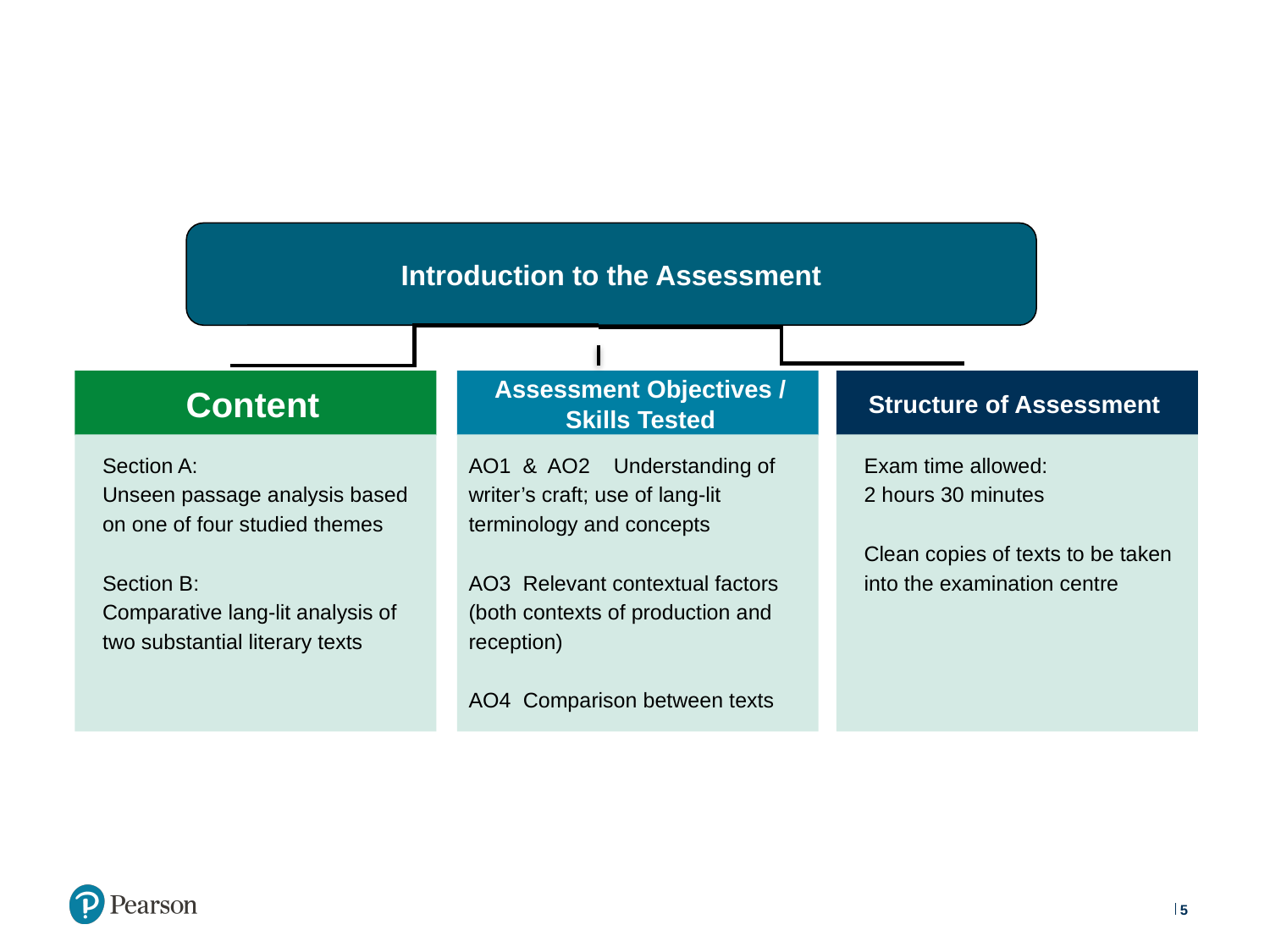

Introduction to the Assessment
Content
Assessment Objectives / Skills Tested
Structure of Assessment
Section A:
Unseen passage analysis based on one of four studied themes

Section B:
Comparative lang-lit analysis of two substantial literary texts

AO1  &  AO2    Understanding of writer’s craft; use of lang-lit terminology and concepts

AO3  Relevant contextual factors (both contexts of production and reception)

AO4  Comparison between texts

Exam time allowed:
2 hours 30 minutes

Clean copies of texts to be taken into the examination centre
5